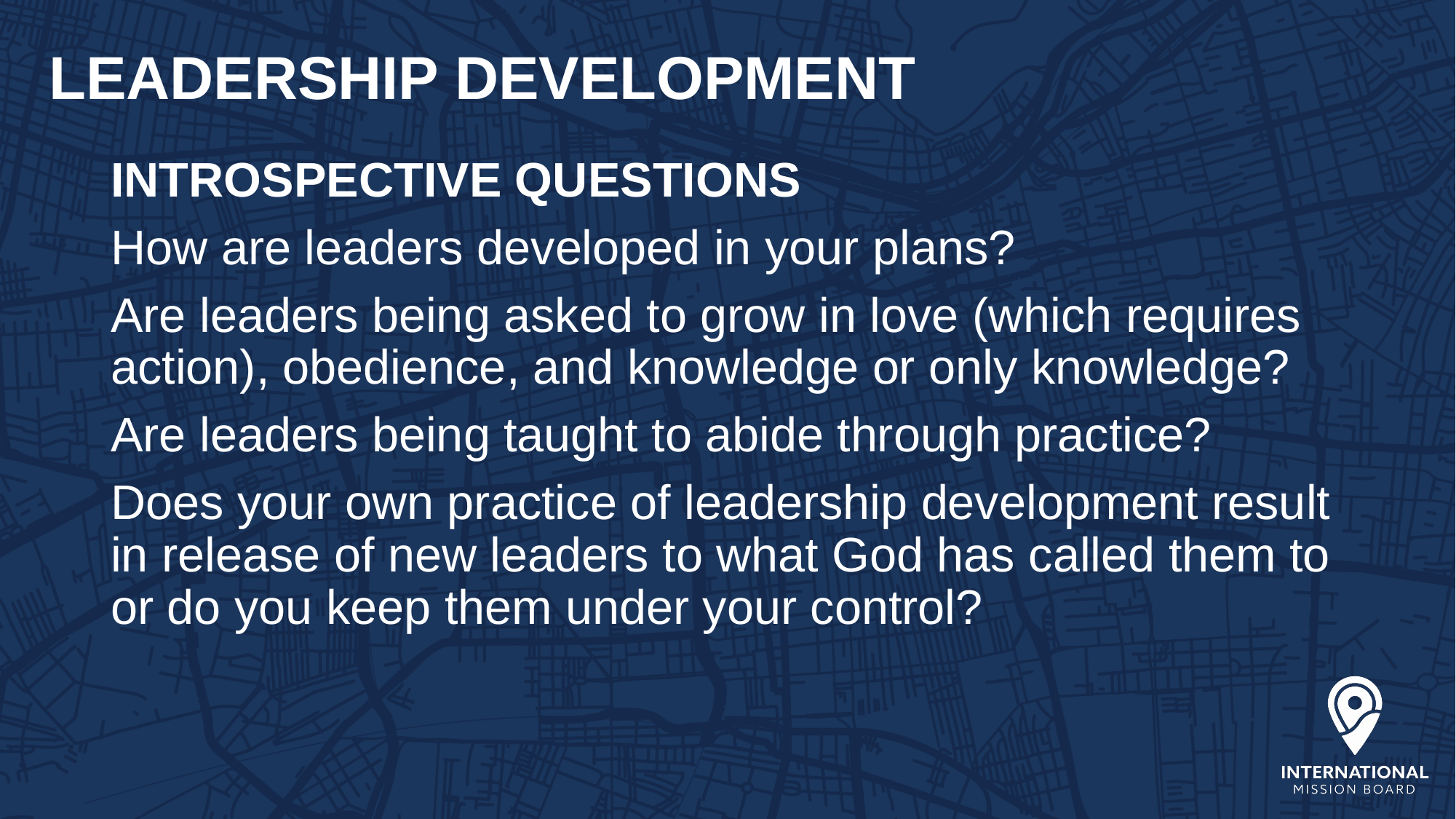

# LEADERSHIP DEVELOPMENT
INTROSPECTIVE QUESTIONS
How are leaders developed in your plans?
Are leaders being asked to grow in love (which requires action), obedience, and knowledge or only knowledge?
Are leaders being taught to abide through practice?
Does your own practice of leadership development result in release of new leaders to what God has called them to or do you keep them under your control?